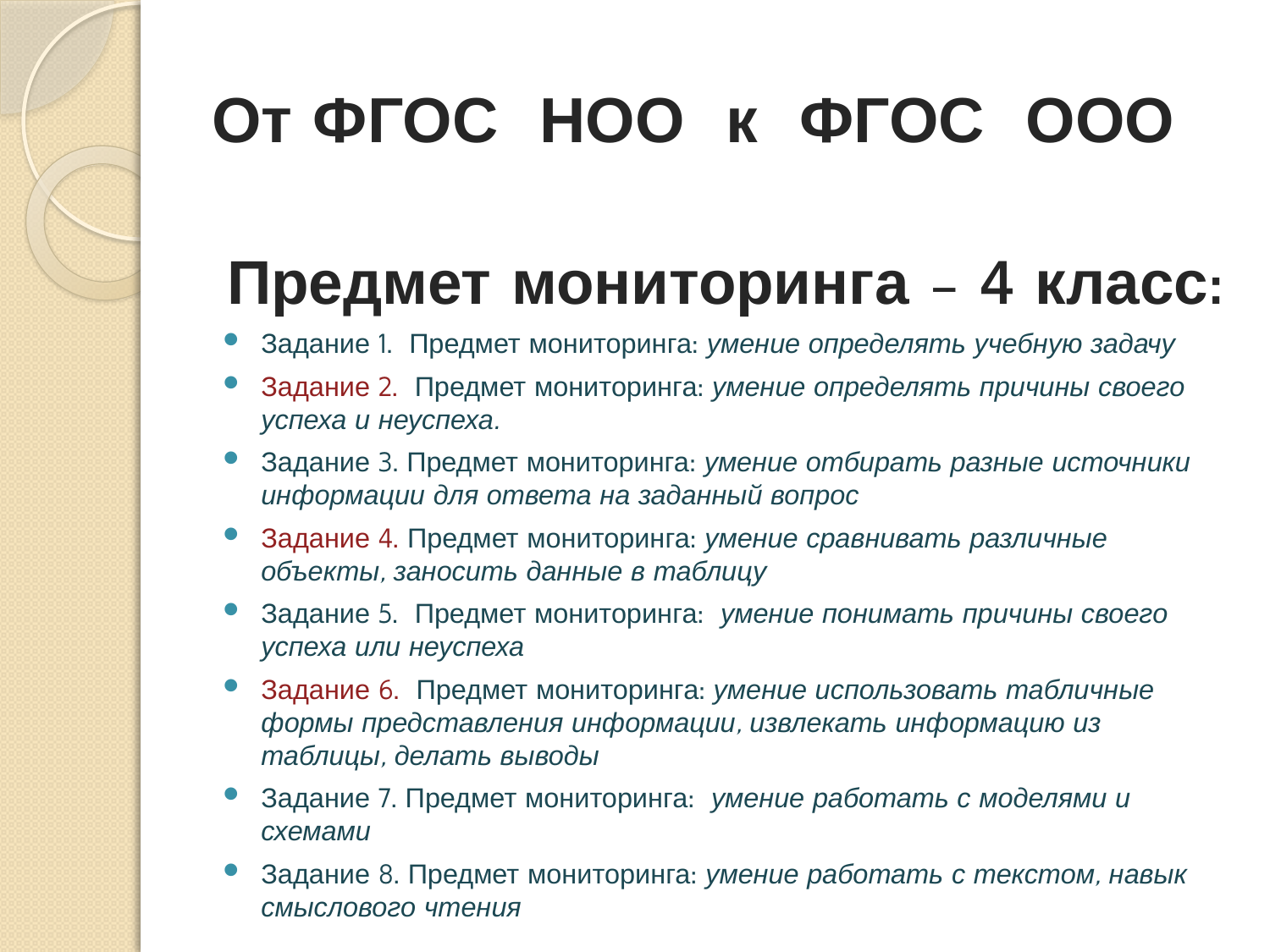

# От ФГОС  НОО  к  ФГОС  ООО
Предмет мониторинга – 4 класс:
Задание 1.  Предмет мониторинга: умение определять учебную задачу
Задание 2.  Предмет мониторинга: умение определять причины своего успеха и неуспеха.
Задание 3. Предмет мониторинга: умение отбирать разные источники информации для ответа на заданный вопрос
Задание 4. Предмет мониторинга: умение сравнивать различные объекты, заносить данные в таблицу
Задание 5.  Предмет мониторинга:  умение понимать причины своего успеха или неуспеха
Задание 6.  Предмет мониторинга: умение использовать табличные формы представления информации, извлекать информацию из таблицы, делать выводы
Задание 7. Предмет мониторинга:  умение работать с моделями и схемами
Задание 8. Предмет мониторинга: умение работать с текстом, навык смыслового чтения